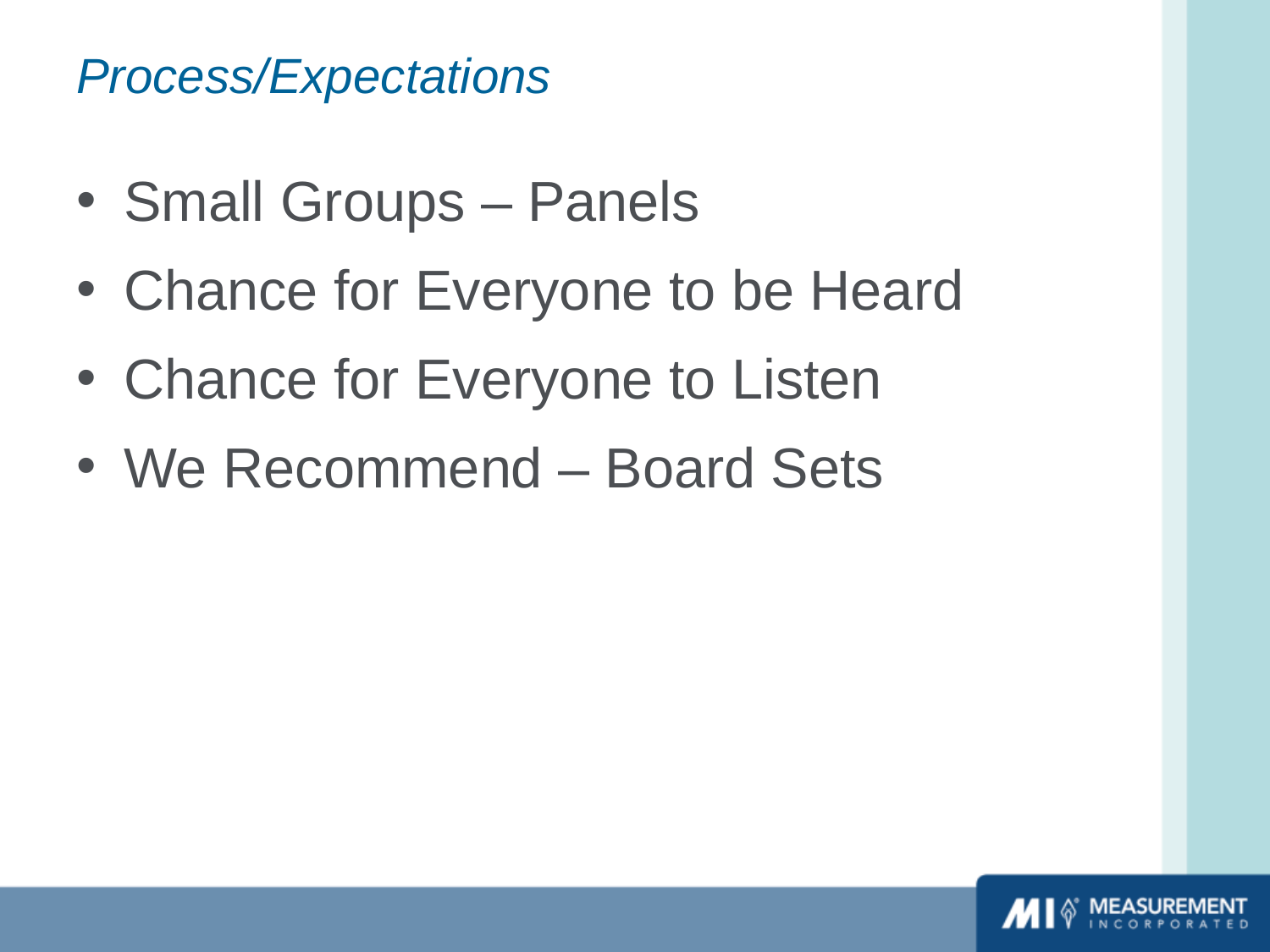

# Process/Expectations
Small Groups – Panels
Chance for Everyone to be Heard
Chance for Everyone to Listen
We Recommend – Board Sets